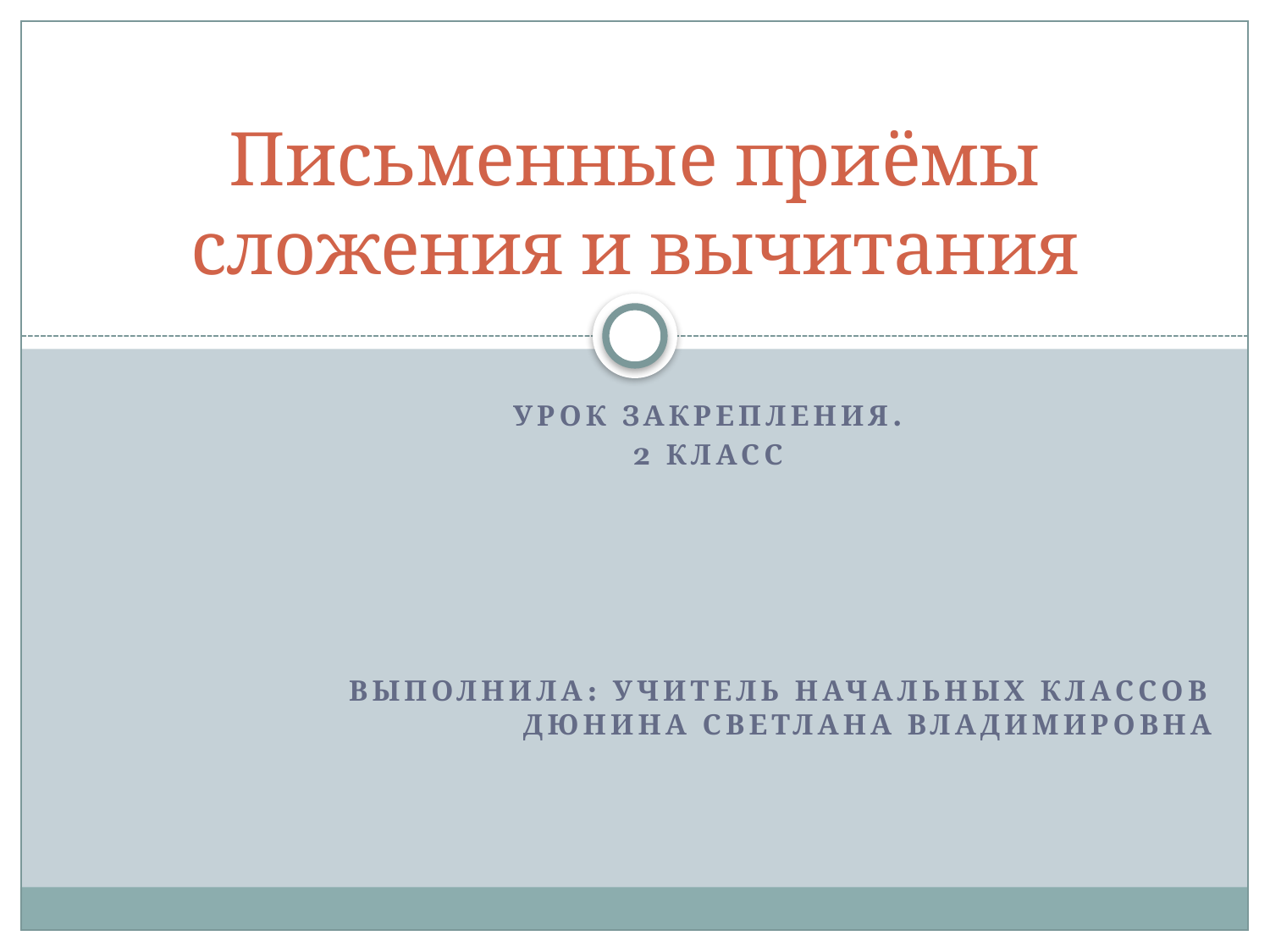

# Письменные приёмы сложения и вычитания
Урок закрепления.
2 класс

Выполнила: учитель начальных классов Дюнина Светлана Владимировна